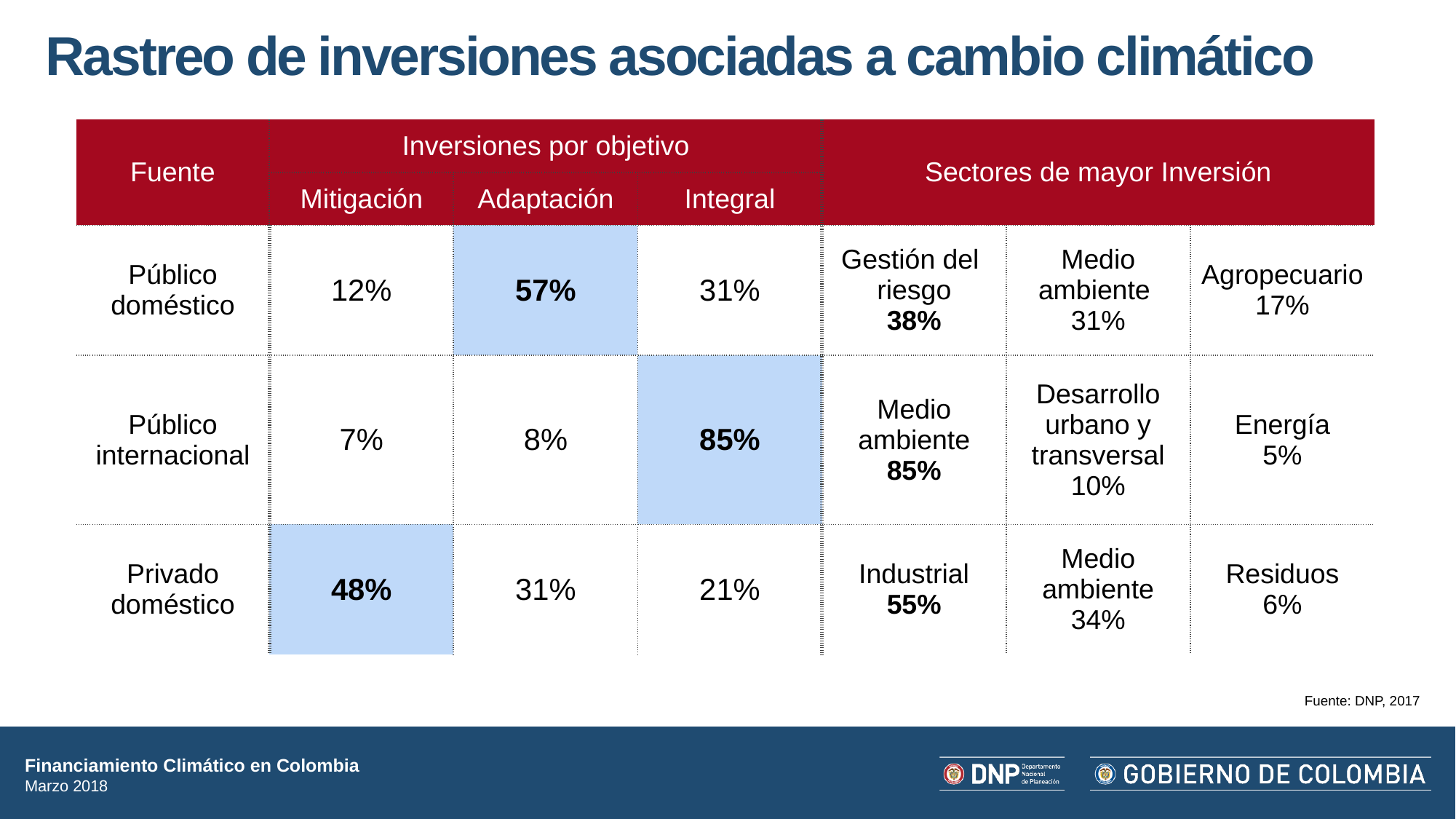

# Rastreo de inversiones asociadas a cambio climático
| Fuente | Inversiones por objetivo |  |  | Sectores de mayor Inversión |  |  |
| --- | --- | --- | --- | --- | --- | --- |
|  | Mitigación | Adaptación | Integral |  |  |  |
| Público doméstico | 12% | 57% | 31% | Gestión del riesgo 38% | Medio ambiente 31% | Agropecuario 17% |
| Público internacional | 7% | 8% | 85% | Medio ambiente 85% | Desarrollo urbano y transversal 10% | Energía 5% |
| Privado doméstico | 48% | 31% | 21% | Industrial 55% | Medio ambiente 34% | Residuos 6% |
Fuente: DNP, 2017